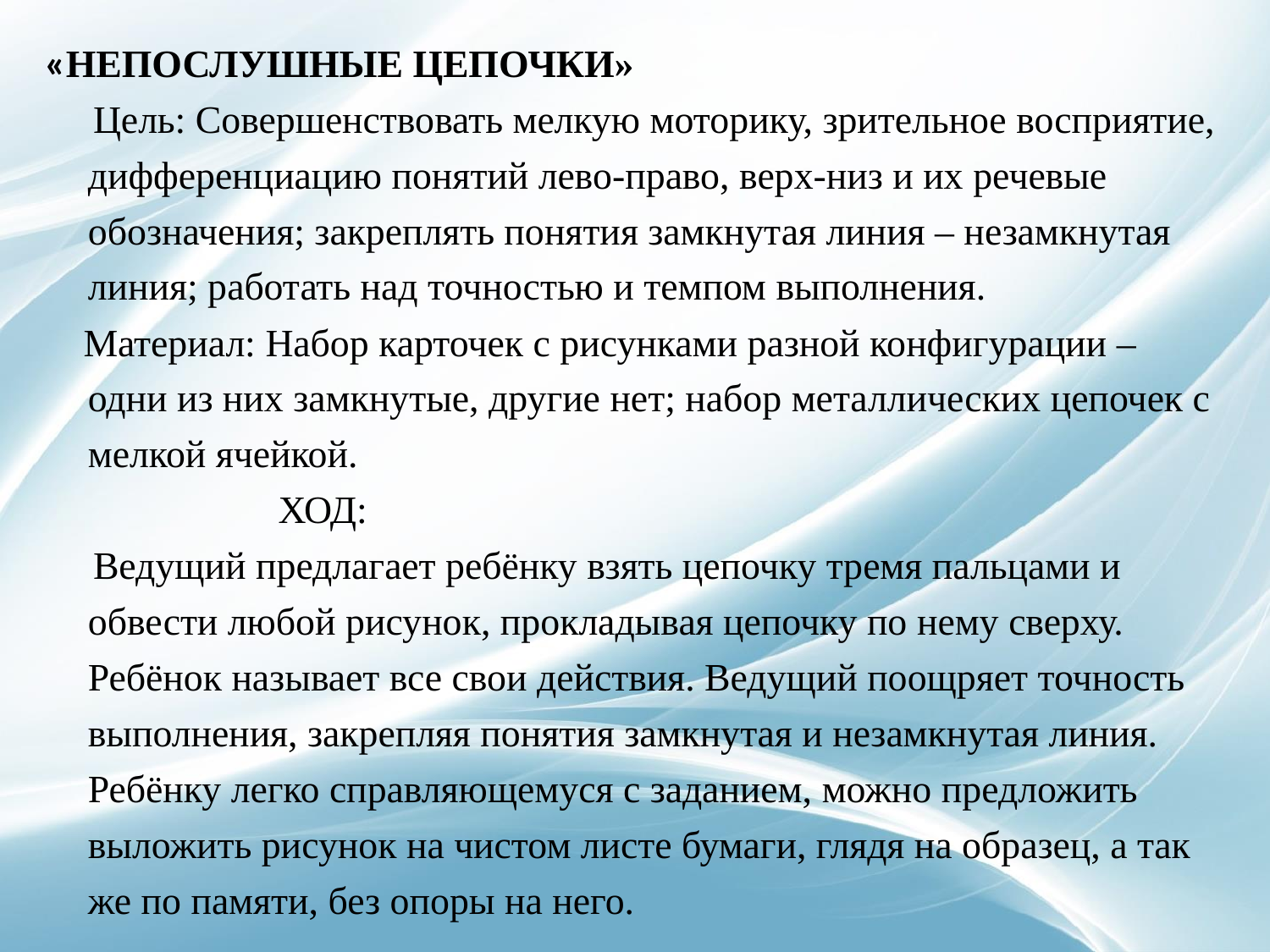

«НЕПОСЛУШНЫЕ ЦЕПОЧКИ»
     Цель: Совершенствовать мелкую моторику, зрительное восприятие, дифференциацию понятий лево-право, верх-низ и их речевые обозначения; закреплять понятия замкнутая линия – незамкнутая линия; работать над точностью и темпом выполнения.
    Материал: Набор карточек с рисунками разной конфигурации – одни из них замкнутые, другие нет; набор металлических цепочек с мелкой ячейкой.
                        ХОД:
     Ведущий предлагает ребёнку взять цепочку тремя пальцами и обвести любой рисунок, прокладывая цепочку по нему сверху. Ребёнок называет все свои действия. Ведущий поощряет точность выполнения, закрепляя понятия замкнутая и незамкнутая линия. Ребёнку легко справляющемуся с заданием, можно предложить выложить рисунок на чистом листе бумаги, глядя на образец, а так же по памяти, без опоры на него.